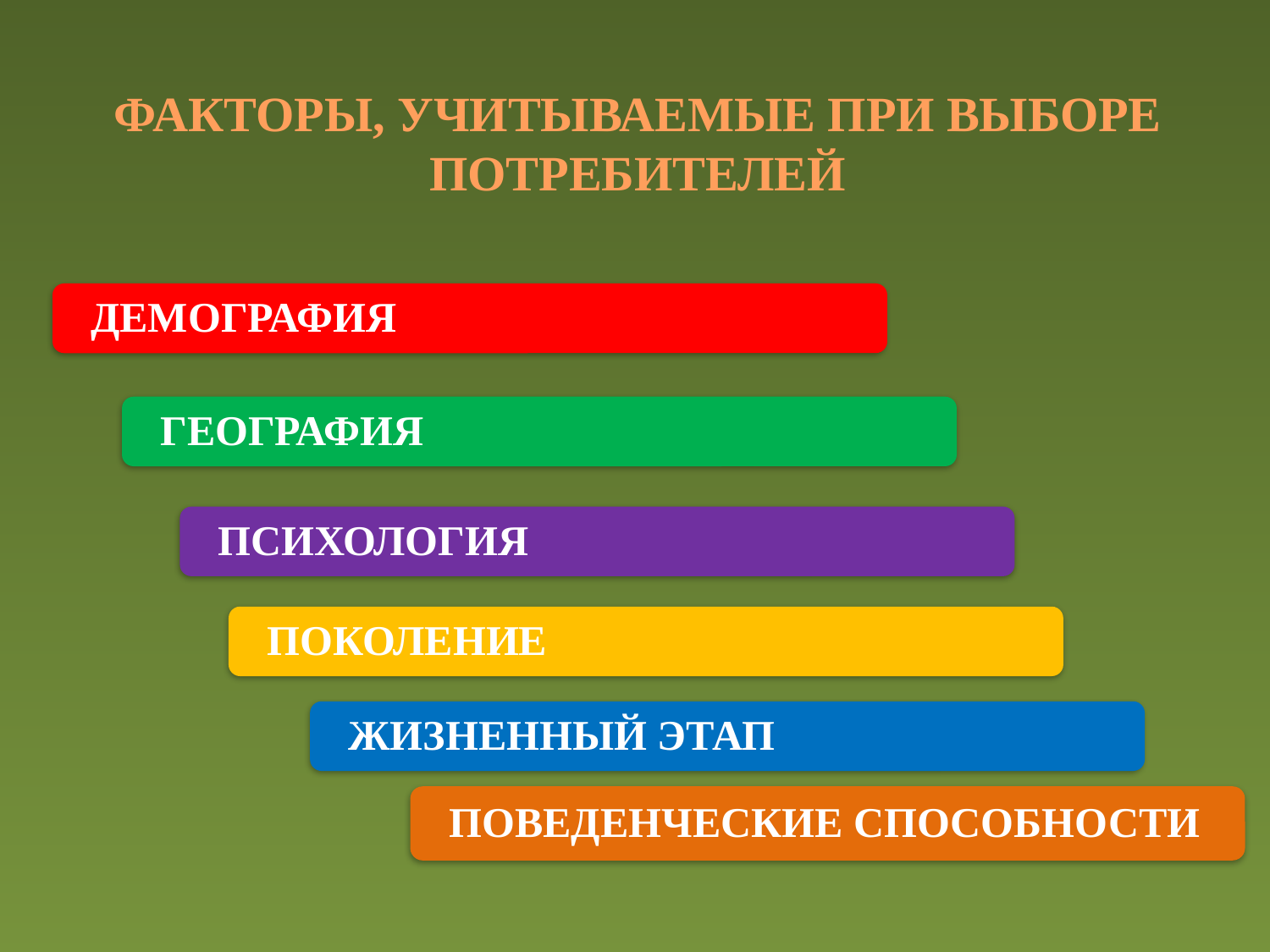

ФАКТОРЫ, УЧИТЫВАЕМЫЕ ПРИ ВЫБОРЕ ПОТРЕБИТЕЛЕЙ
ДЕМОГРАФИЯ
ГЕОГРАФИЯ
ПСИХОЛОГИЯ
ПОКОЛЕНИЕ
ЖИЗНЕННЫЙ ЭТАП
ПОВЕДЕНЧЕСКИЕ СПОСОБНОСТИ